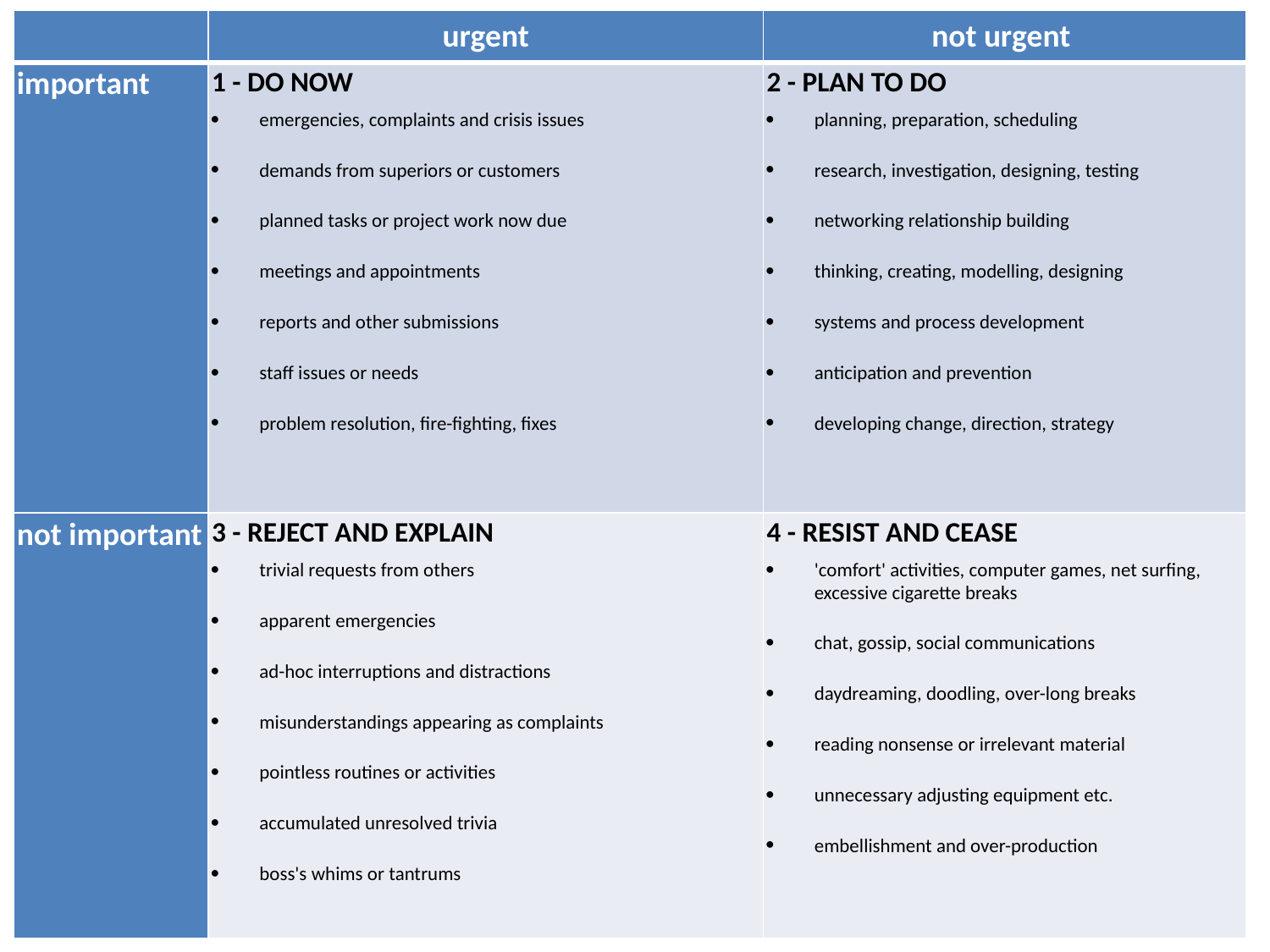

|  | urgent | not urgent |
| --- | --- | --- |
| important | 1 - DO NOW emergencies, complaints and crisis issues demands from superiors or customers planned tasks or project work now due meetings and appointments reports and other submissions staff issues or needs problem resolution, fire-fighting, fixes | 2 - PLAN TO DO planning, preparation, scheduling research, investigation, designing, testing networking relationship building thinking, creating, modelling, designing systems and process development anticipation and prevention developing change, direction, strategy |
| not important | 3 - REJECT AND EXPLAIN trivial requests from others apparent emergencies ad-hoc interruptions and distractions misunderstandings appearing as complaints pointless routines or activities accumulated unresolved trivia boss's whims or tantrums | 4 - RESIST AND CEASE 'comfort' activities, computer games, net surfing, excessive cigarette breaks chat, gossip, social communications daydreaming, doodling, over-long breaks reading nonsense or irrelevant material unnecessary adjusting equipment etc. embellishment and over-production |